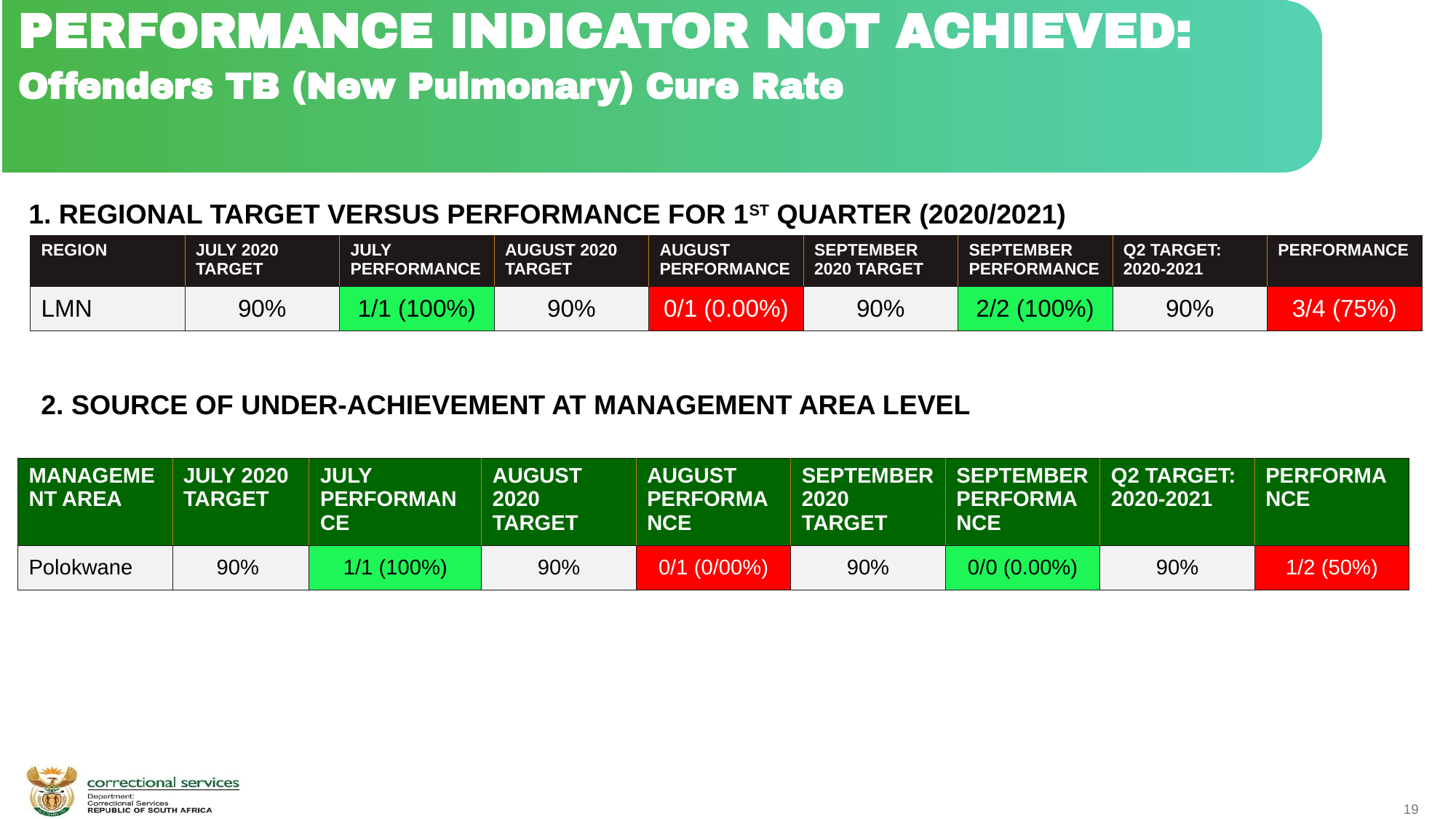

PERFORMANCE INDICATOR NOT ACHIEVED:
Offenders TB (New Pulmonary) Cure Rate

1. REGIONAL TARGET VERSUS PERFORMANCE FOR 1ST QUARTER (2020/2021)
| REGION | JULY 2020 TARGET | JULY PERFORMANCE | AUGUST 2020 TARGET | AUGUST PERFORMANCE | SEPTEMBER 2020 TARGET | SEPTEMBER PERFORMANCE | Q2 TARGET: 2020-2021 | PERFORMANCE |
| --- | --- | --- | --- | --- | --- | --- | --- | --- |
| LMN | 90% | 1/1 (100%) | 90% | 0/1 (0.00%) | 90% | 2/2 (100%) | 90% | 3/4 (75%) |
     2. SOURCE OF UNDER-ACHIEVEMENT AT MANAGEMENT AREA LEVEL
| MANAGEMENT AREA | JULY 2020 TARGET | JULY PERFORMANCE | AUGUST 2020 TARGET | AUGUST PERFORMANCE | SEPTEMBER 2020 TARGET | SEPTEMBER PERFORMANCE | Q2 TARGET: 2020-2021 | PERFORMANCE |
| --- | --- | --- | --- | --- | --- | --- | --- | --- |
| Polokwane | 90% | 1/1 (100%) | 90% | 0/1 (0/00%) | 90% | 0/0 (0.00%) | 90% | 1/2 (50%) |